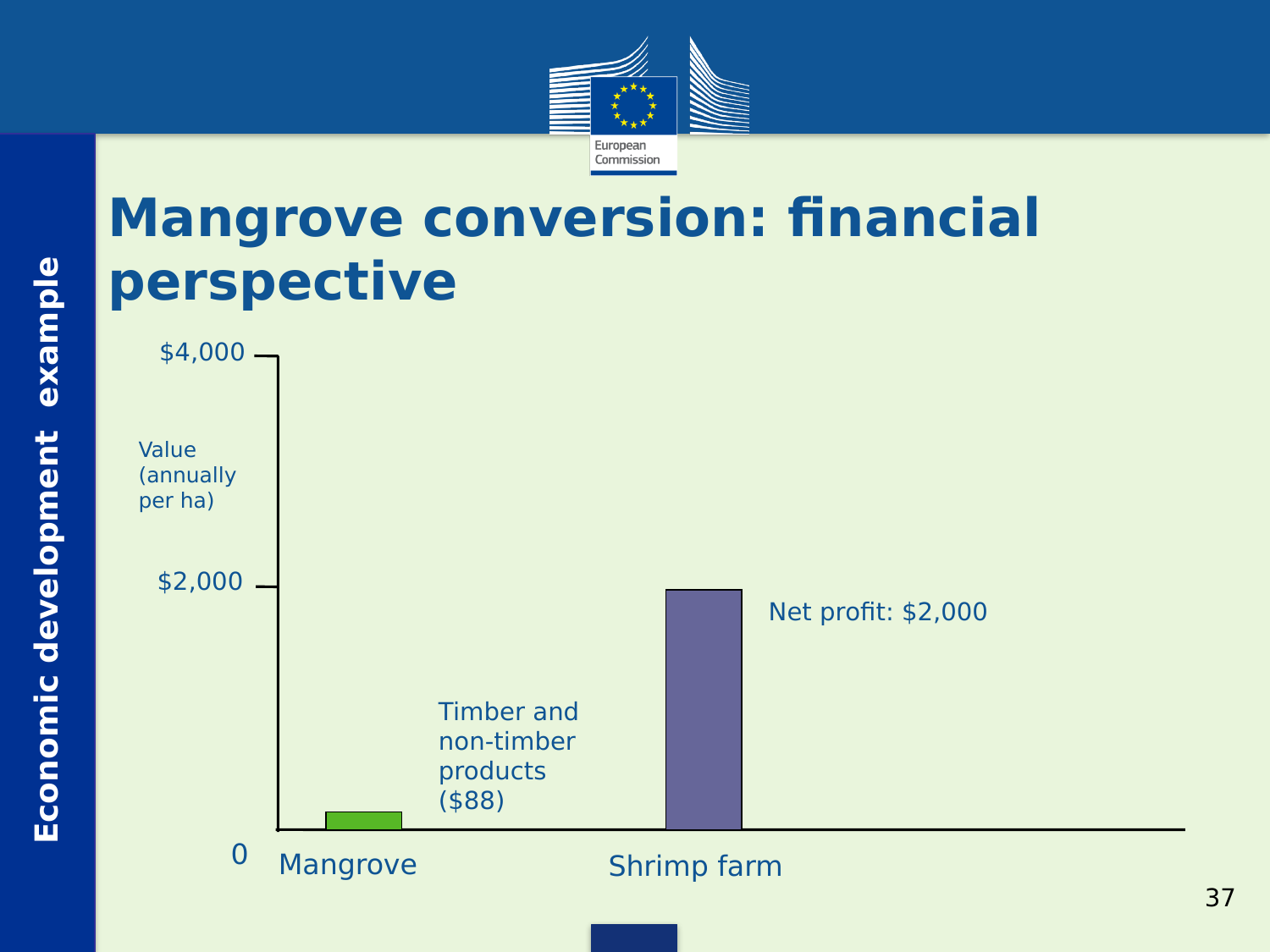

# Mangrove conversion: financial perspective

$4,000

Value
(annually per ha)
$2,000

Net profit: $2,000
Timber and non-timber products ($88)

0

Mangrove
Shrimp farm
Economic development  example
37